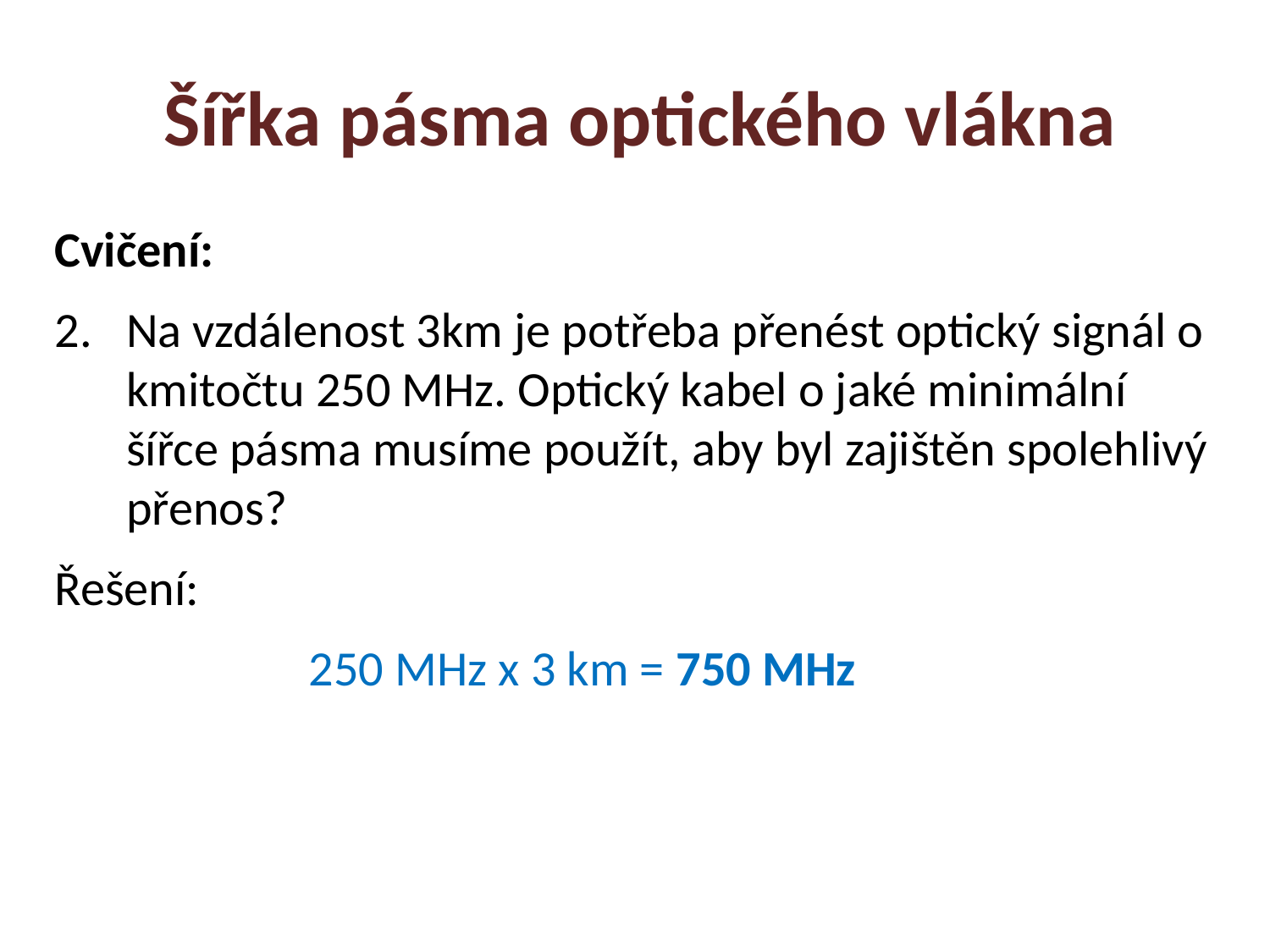

Šířka pásma optického vlákna
Cvičení:
Na vzdálenost 3km je potřeba přenést optický signál o kmitočtu 250 MHz. Optický kabel o jaké minimální šířce pásma musíme použít, aby byl zajištěn spolehlivý přenos?
Řešení:
		250 MHz x 3 km = 750 MHz